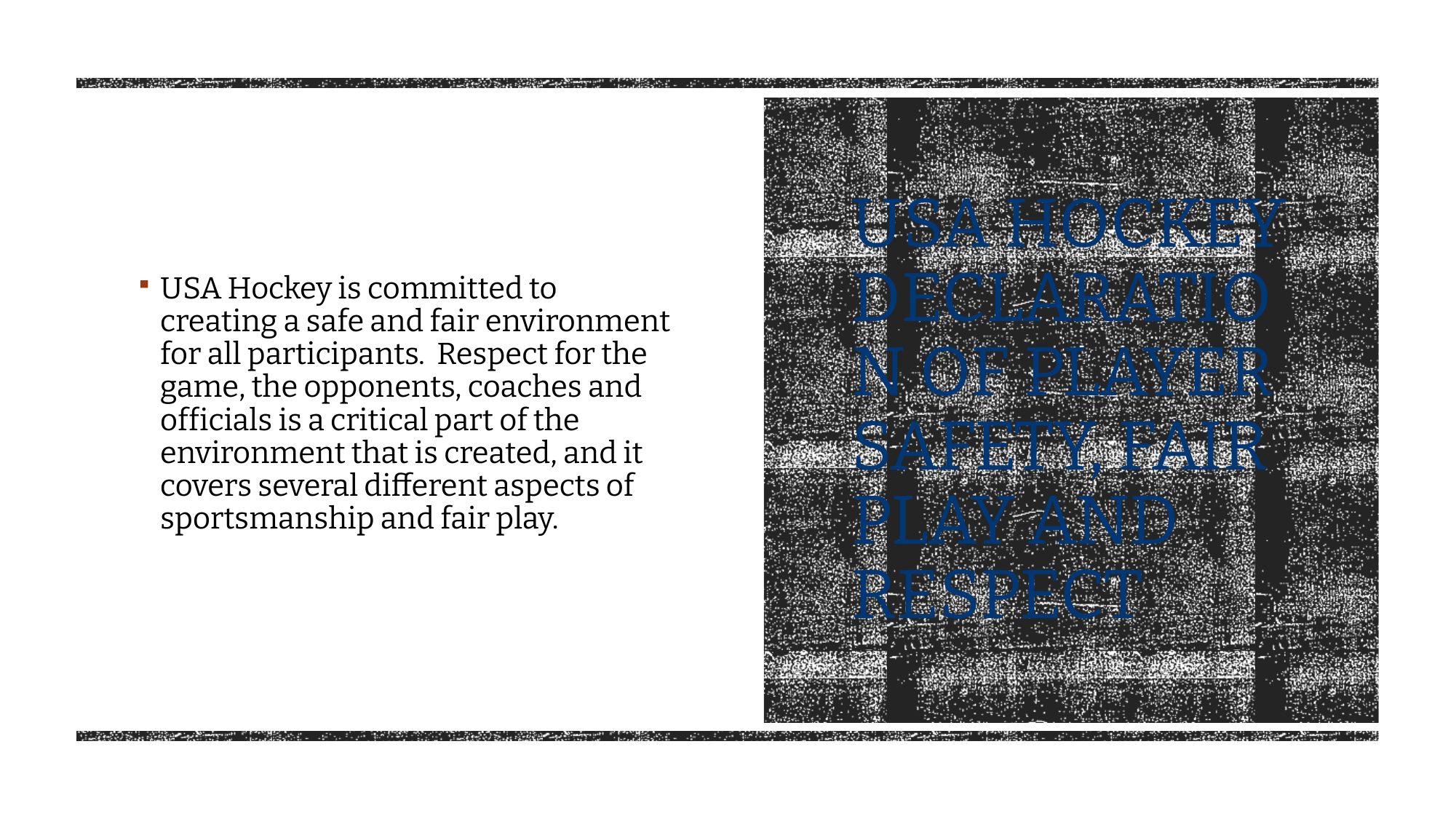

USA Hockey is committed to creating a safe and fair environment for all participants.  Respect for the game, the opponents, coaches and officials is a critical part of the environment that is created, and it covers several different aspects of sportsmanship and fair play.
# USA Hockey Declaration of Player Safety, Fair Play and Respect